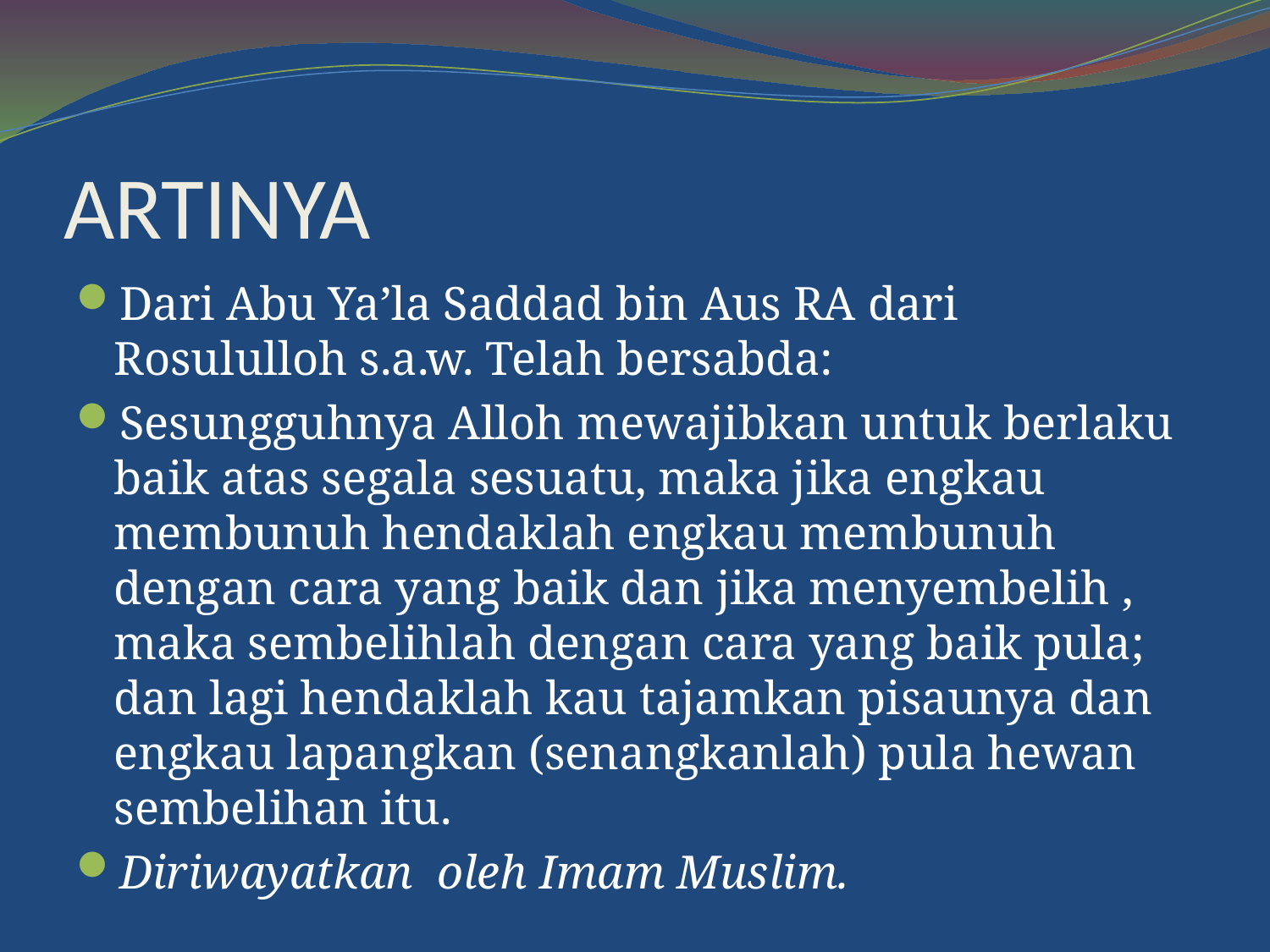

# ARTINYA
Dari Abu Ya’la Saddad bin Aus RA dari Rosululloh s.a.w. Telah bersabda:
Sesungguhnya Alloh mewajibkan untuk berlaku baik atas segala sesuatu, maka jika engkau membunuh hendaklah engkau membunuh dengan cara yang baik dan jika menyembelih , maka sembelihlah dengan cara yang baik pula; dan lagi hendaklah kau tajamkan pisaunya dan engkau lapangkan (senangkanlah) pula hewan sembelihan itu.
Diriwayatkan  oleh Imam Muslim.